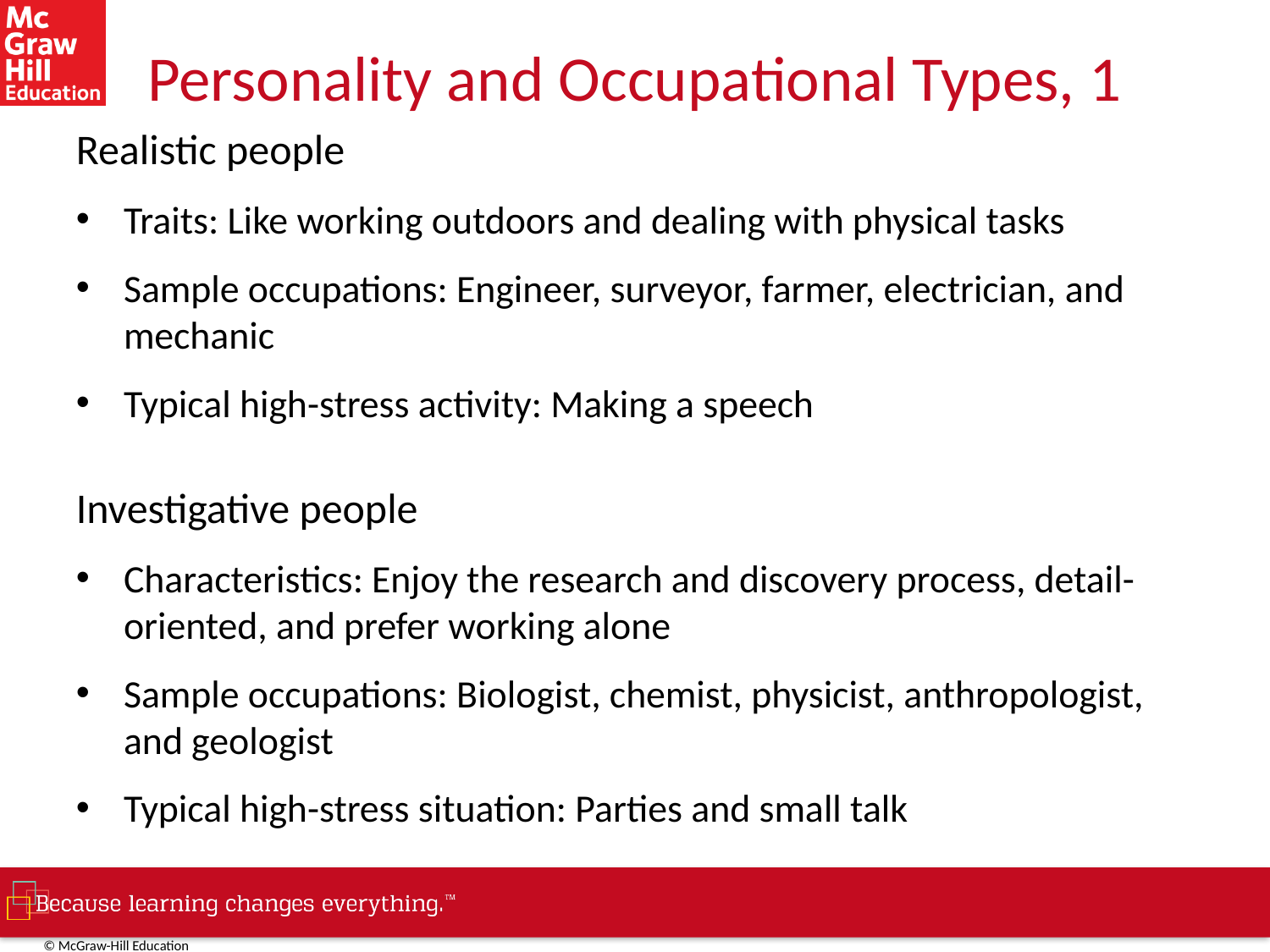

# Personality and Occupational Types, 1
Realistic people
Traits: Like working outdoors and dealing with physical tasks
Sample occupations: Engineer, surveyor, farmer, electrician, and mechanic
Typical high-stress activity: Making a speech

Investigative people
Characteristics: Enjoy the research and discovery process, detail-oriented, and prefer working alone
Sample occupations: Biologist, chemist, physicist, anthropologist, and geologist
Typical high-stress situation: Parties and small talk